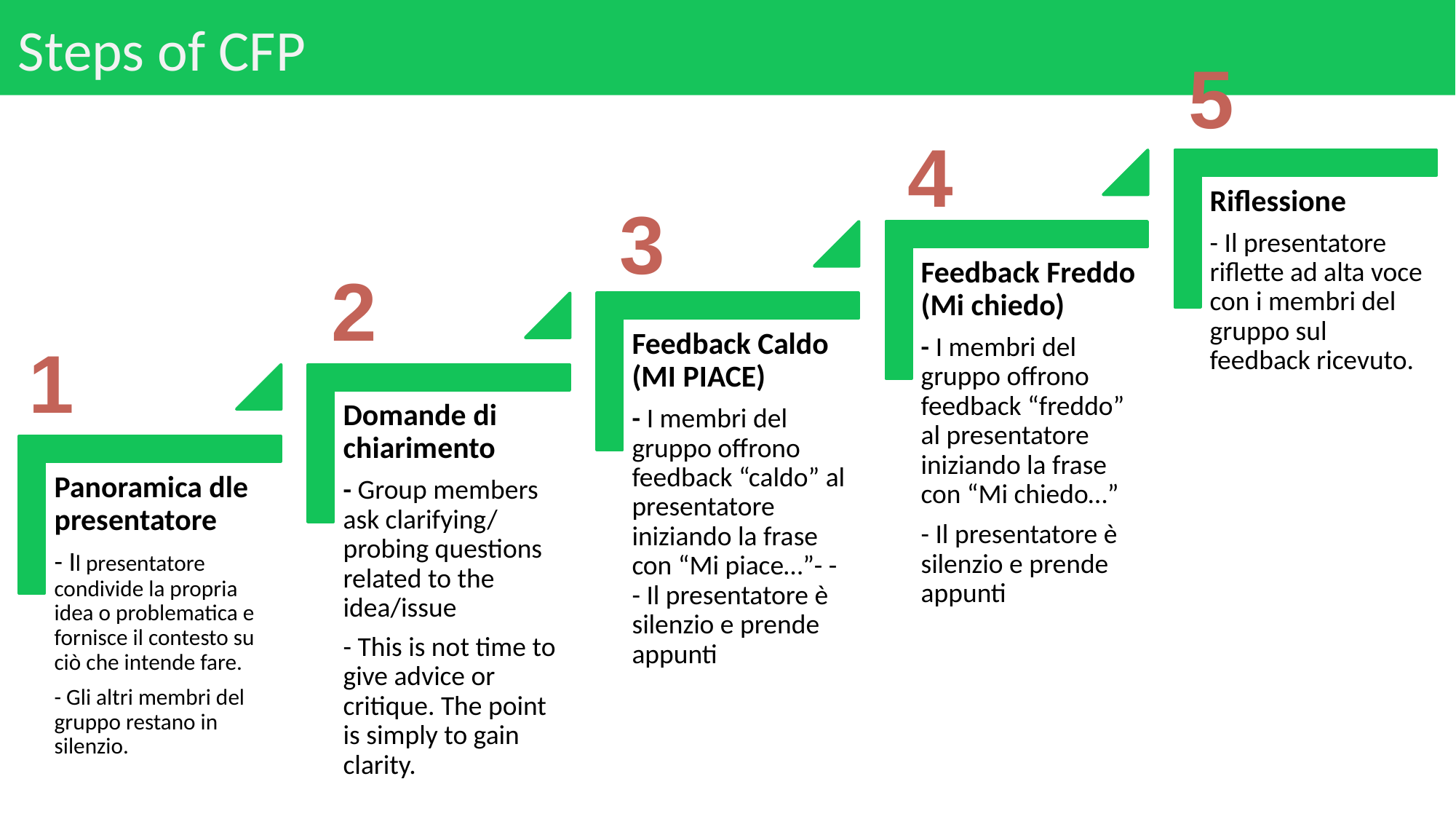

# Steps of CFP
5
4

Riflessione
- Il presentatore riflette ad alta voce con i membri del gruppo sul feedback ricevuto.

Feedback Freddo (Mi chiedo)
- I membri del gruppo offrono feedback “freddo” al presentatore iniziando la frase con “Mi chiedo…”
- Il presentatore è silenzio e prende appunti

Feedback Caldo (MI PIACE)
- I membri del gruppo offrono feedback “caldo” al presentatore iniziando la frase con “Mi piace…”- - - Il presentatore è silenzio e prende appunti

Domande di chiarimento
- Group members ask clarifying/ probing questions related to the idea/issue
- This is not time to give advice or critique. The point is simply to gain clarity.

Panoramica dle presentatore
- Il presentatore condivide la propria idea o problematica e fornisce il contesto su ciò che intende fare.
- Gli altri membri del gruppo restano in silenzio.

3
2
1